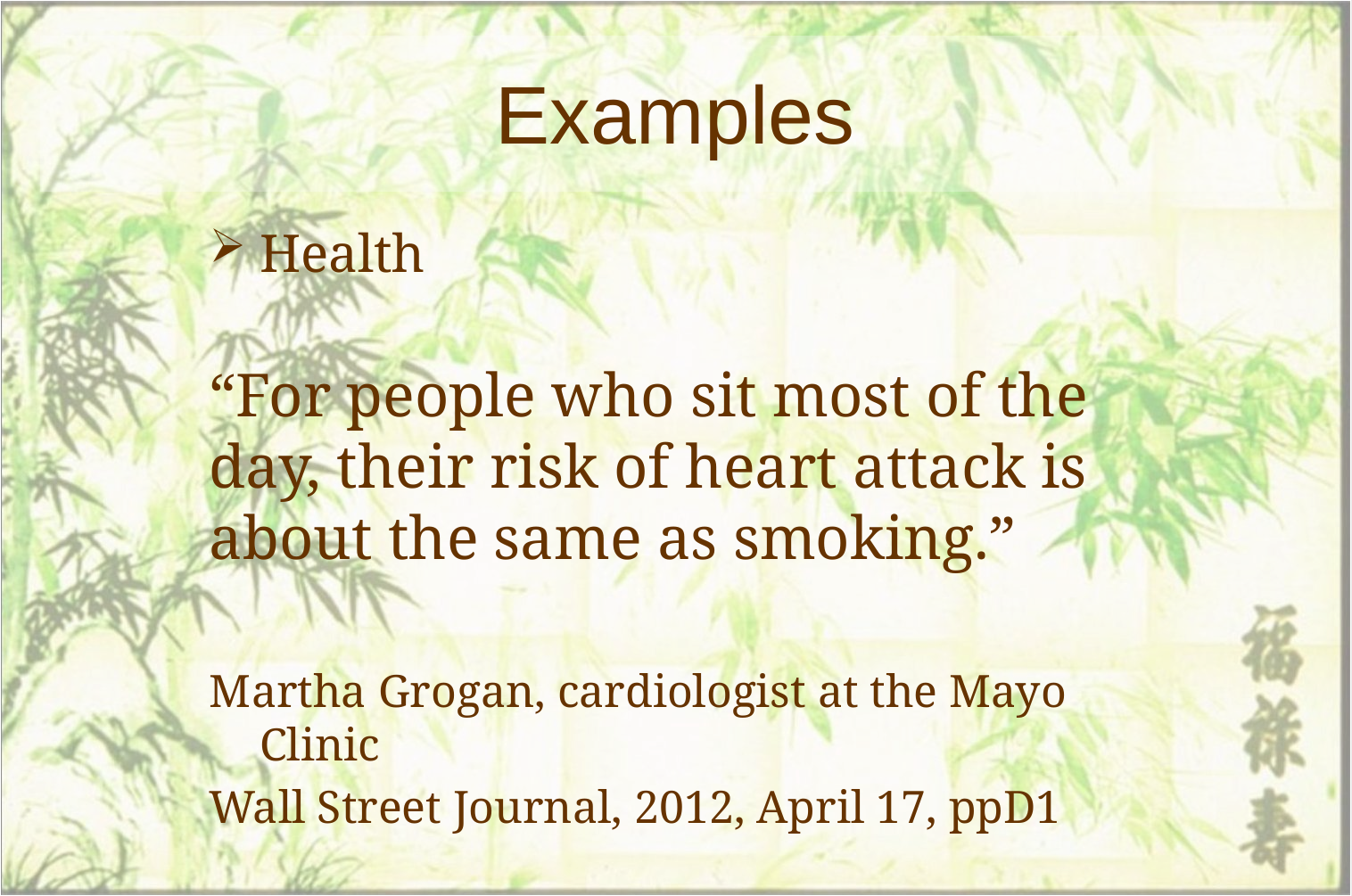

# Examples
Health
“For people who sit most of the day, their risk of heart attack is about the same as smoking.”

Martha Grogan, cardiologist at the Mayo Clinic
Wall Street Journal, 2012, April 17, ppD1